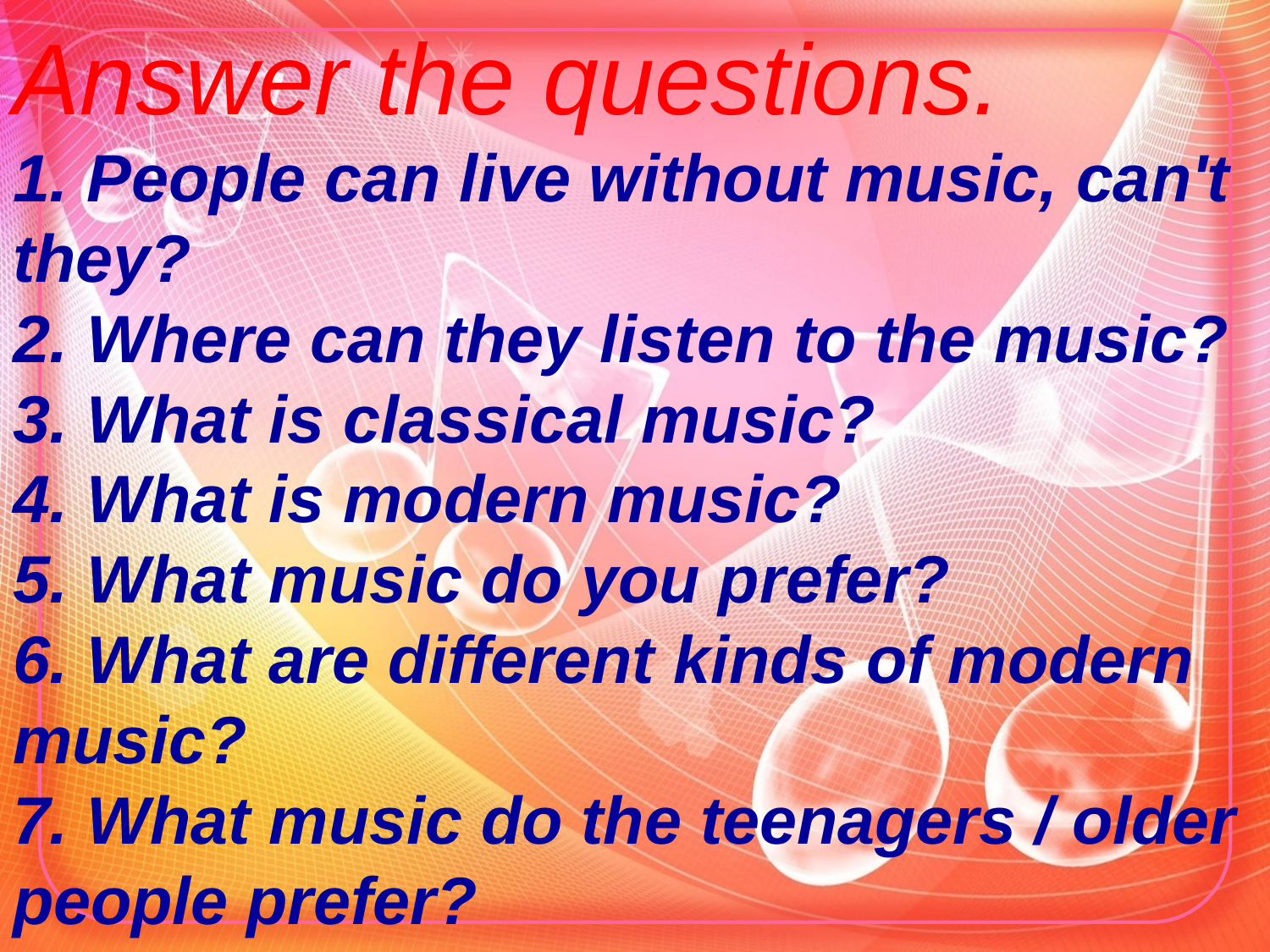

# Answer the questions. 1. People can live without music, can't they? 2. Where can they listen to the music? 3. What is classical music? 4. What is modern music? 5. What music do you prefer? 6. What are different kinds of modern music? 7. What music do the teenagers / older people prefer?